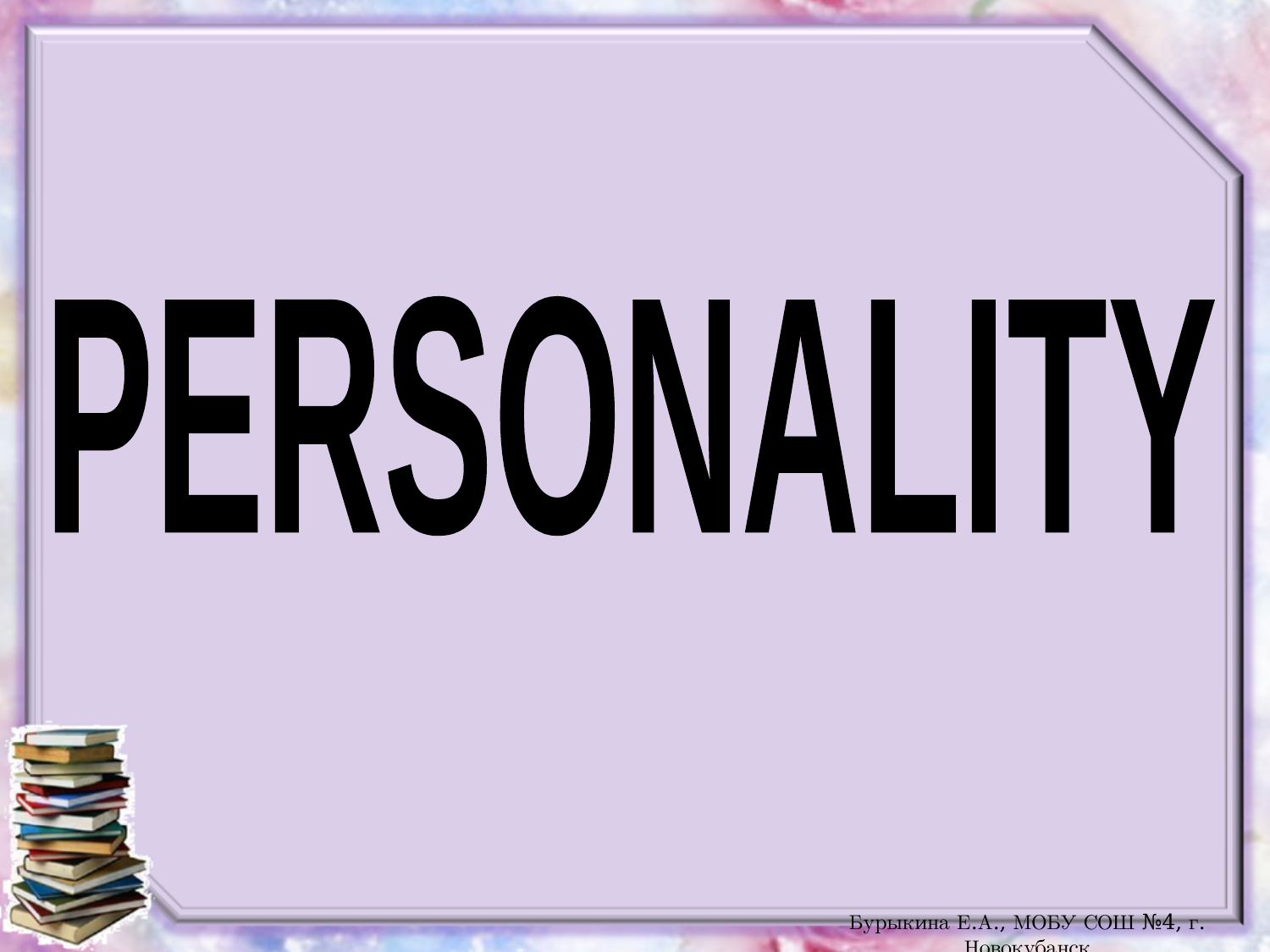

PERSONALITY
Бурыкина Е.А., МОБУ СОШ №4, г. Новокубанск